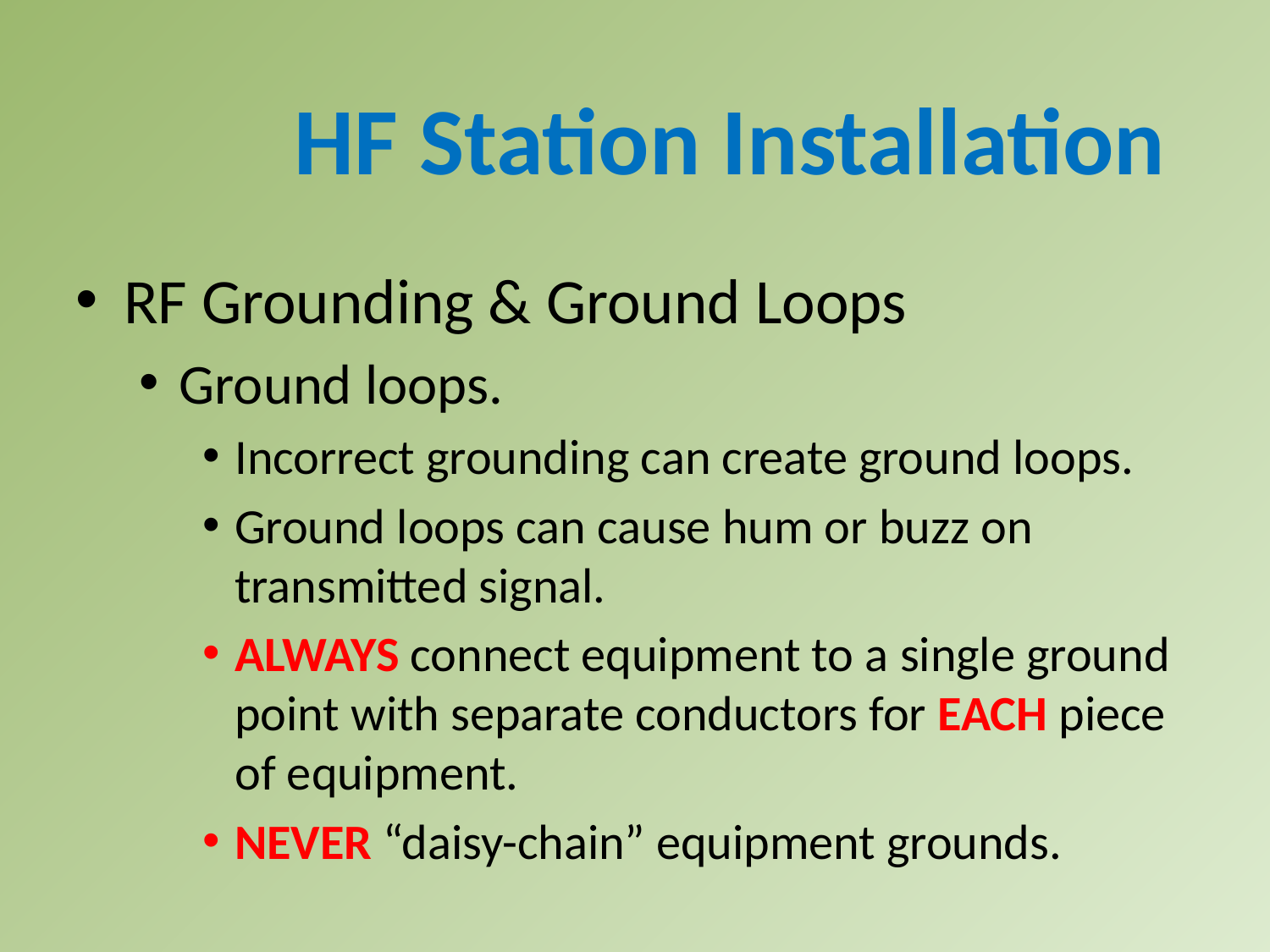

HF Station Installation
RF Grounding & Ground Loops
Ground loops.
Incorrect grounding can create ground loops.
Ground loops can cause hum or buzz on transmitted signal.
ALWAYS connect equipment to a single ground point with separate conductors for EACH piece of equipment.
NEVER “daisy-chain” equipment grounds.